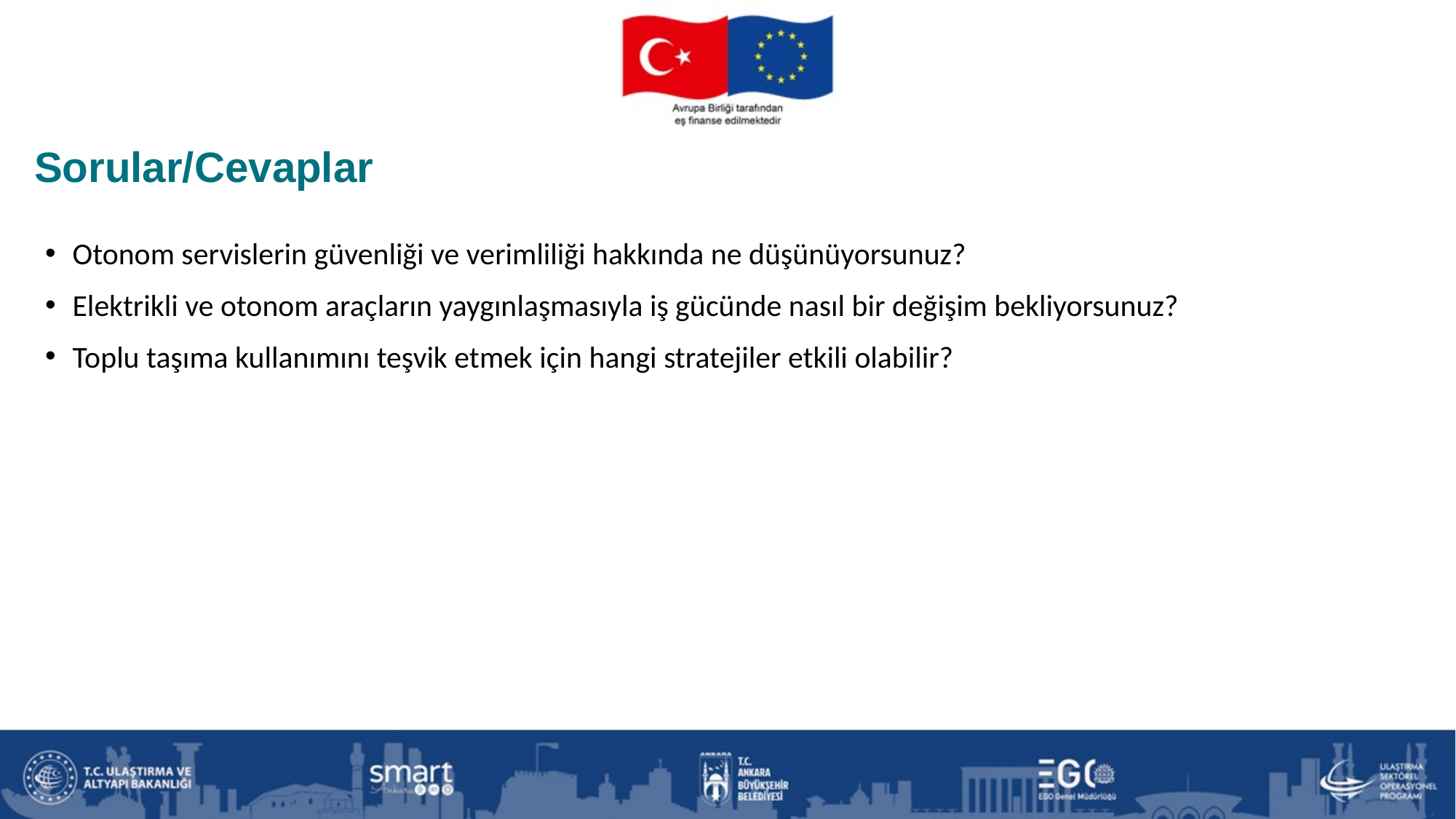

Sorular/Cevaplar

Otonom servislerin güvenliği ve verimliliği hakkında ne düşünüyorsunuz?
Elektrikli ve otonom araçların yaygınlaşmasıyla iş gücünde nasıl bir değişim bekliyorsunuz?
Toplu taşıma kullanımını teşvik etmek için hangi stratejiler etkili olabilir?